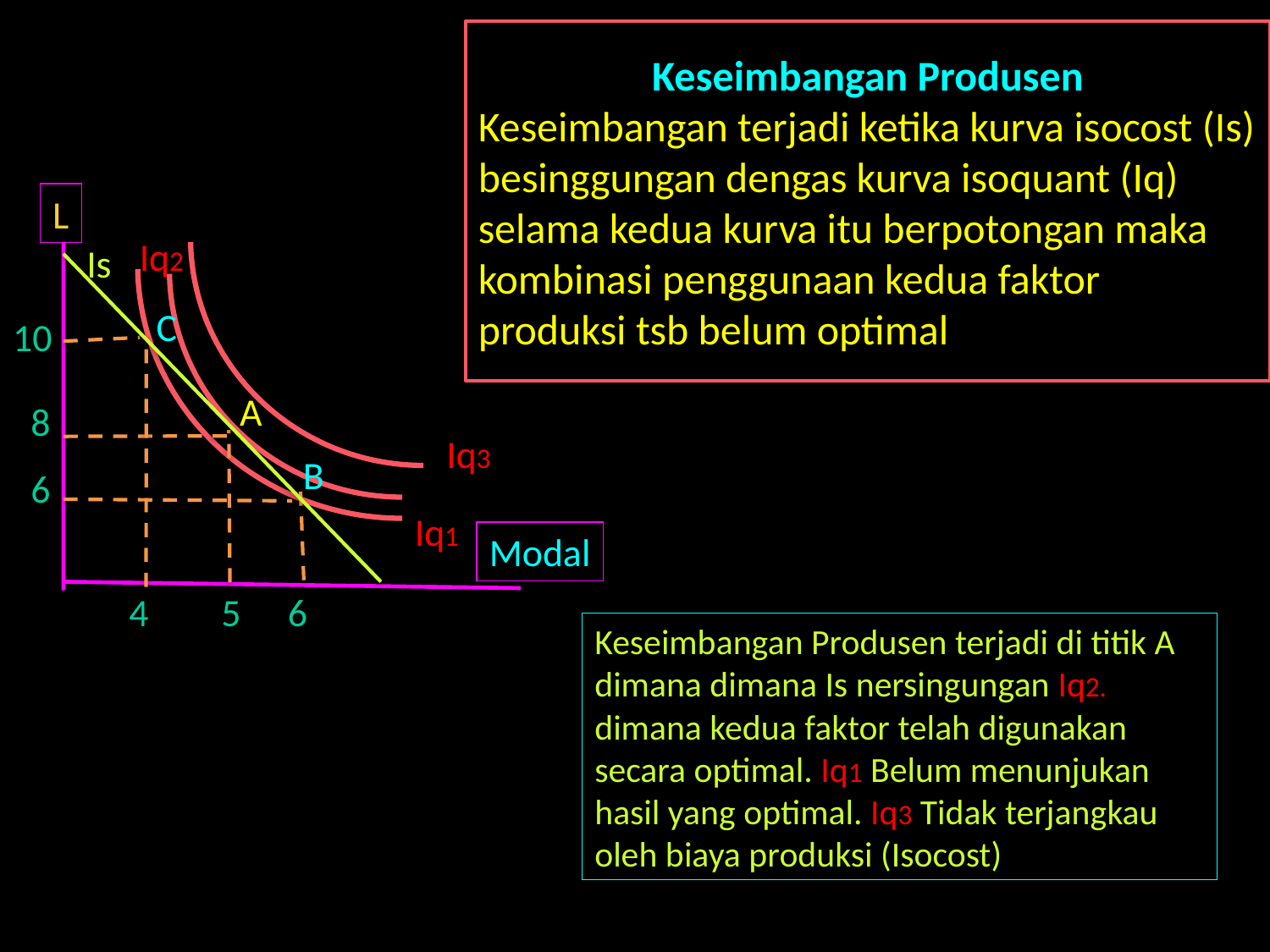

Keseimbangan Produsen
Keseimbangan terjadi ketika kurva isocost (Is) besinggungan dengas kurva isoquant (Iq) selama kedua kurva itu berpotongan maka kombinasi penggunaan kedua faktor produksi tsb belum optimal

L

Iq2
Is

C
10

A
8
Iq3

B
6

Iq1
Modal

4
5
6
Keseimbangan Produsen terjadi di titik A dimana dimana Is nersingungan Iq2. dimana kedua faktor telah digunakan secara optimal. Iq1 Belum menunjukan hasil yang optimal. Iq3 Tidak terjangkau oleh biaya produksi (Isocost)